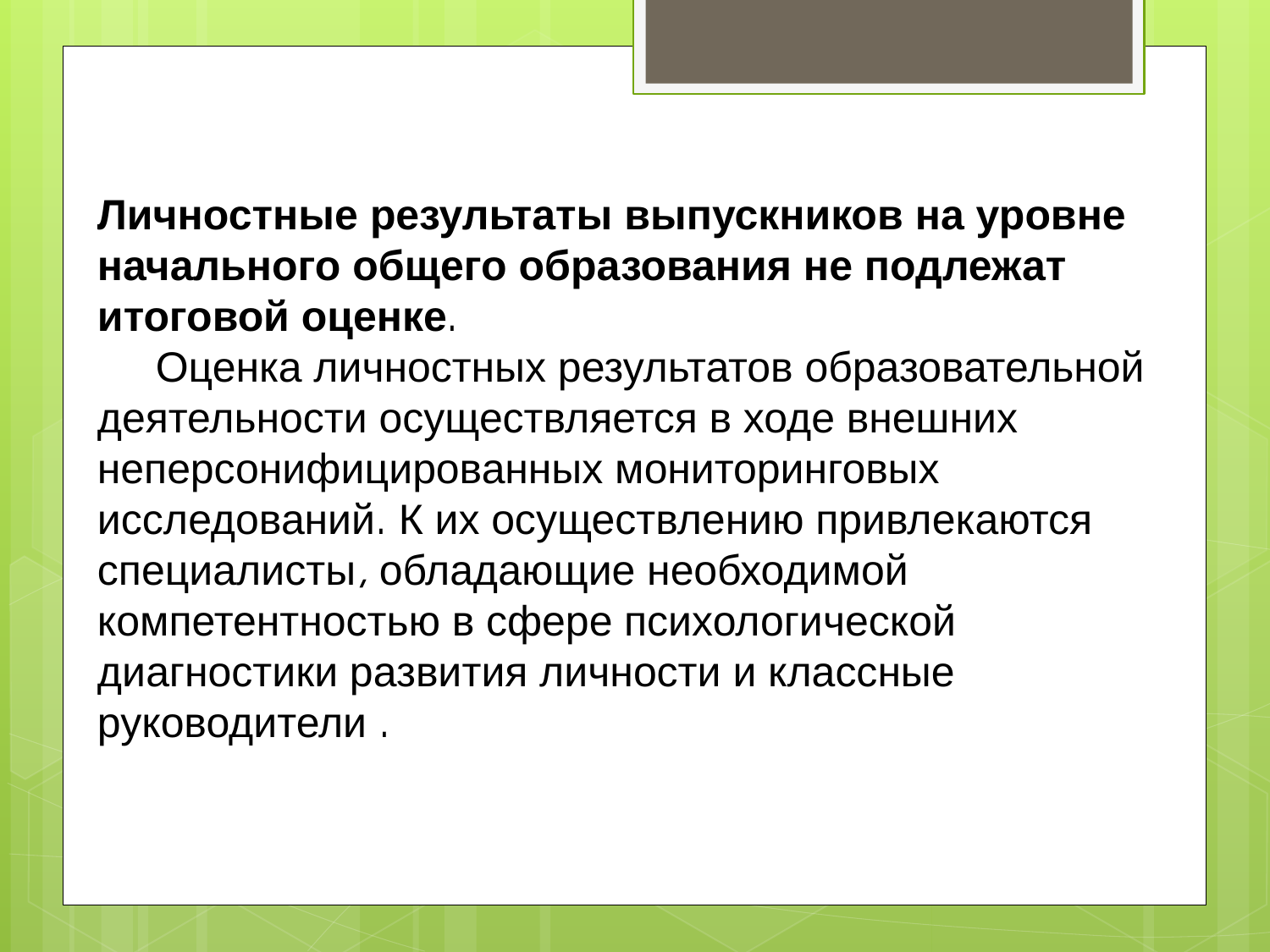

Личностные результаты выпускников на уровне  начального общего образования не подлежат итоговой оценке.
     Оценка личностных результатов образовательной деятельности осуществляется в ходе внешних неперсонифицированных мониторинговых исследований. К их осуществлению привлекаются специалисты, обладающие необходимой компетентностью в сфере психологической диагностики развития личности и классные руководители .